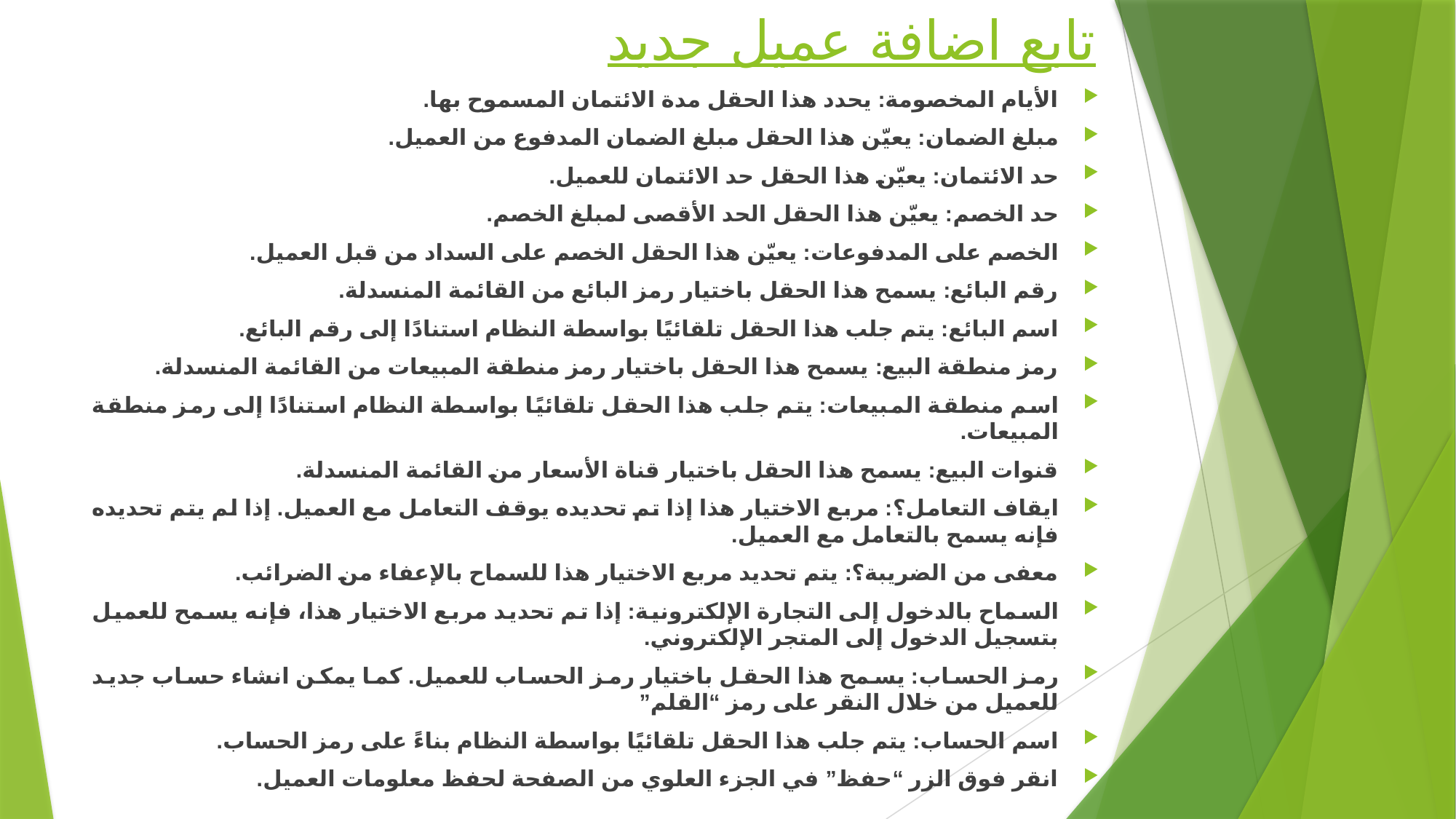

# تابع اضافة عميل جديد
الأيام المخصومة: يحدد هذا الحقل مدة الائتمان المسموح بها.
مبلغ الضمان: يعيّن هذا الحقل مبلغ الضمان المدفوع من العميل.
حد الائتمان: يعيّن هذا الحقل حد الائتمان للعميل.
حد الخصم: يعيّن هذا الحقل الحد الأقصى لمبلغ الخصم.
الخصم على المدفوعات: يعيّن هذا الحقل الخصم على السداد من قبل العميل.
رقم البائع: يسمح هذا الحقل باختيار رمز البائع من القائمة المنسدلة.
اسم البائع: يتم جلب هذا الحقل تلقائيًا بواسطة النظام استنادًا إلى رقم البائع.
رمز منطقة البيع: يسمح هذا الحقل باختيار رمز منطقة المبيعات من القائمة المنسدلة.
اسم منطقة المبيعات: يتم جلب هذا الحقل تلقائيًا بواسطة النظام استنادًا إلى رمز منطقة المبيعات.
قنوات البيع: يسمح هذا الحقل باختيار قناة الأسعار من القائمة المنسدلة.
ايقاف التعامل؟: مربع الاختيار هذا إذا تم تحديده يوقف التعامل مع العميل. إذا لم يتم تحديده فإنه يسمح بالتعامل مع العميل.
معفى من الضريبة؟: يتم تحديد مربع الاختيار هذا للسماح بالإعفاء من الضرائب.
السماح بالدخول إلى التجارة الإلكترونية: إذا تم تحديد مربع الاختيار هذا، فإنه يسمح للعميل بتسجيل الدخول إلى المتجر الإلكتروني.
رمز الحساب: يسمح هذا الحقل باختيار رمز الحساب للعميل. كما يمكن انشاء حساب جديد للعميل من خلال النقر على رمز “القلم”
اسم الحساب: يتم جلب هذا الحقل تلقائيًا بواسطة النظام بناءً على رمز الحساب.
انقر فوق الزر “حفظ” في الجزء العلوي من الصفحة لحفظ معلومات العميل.